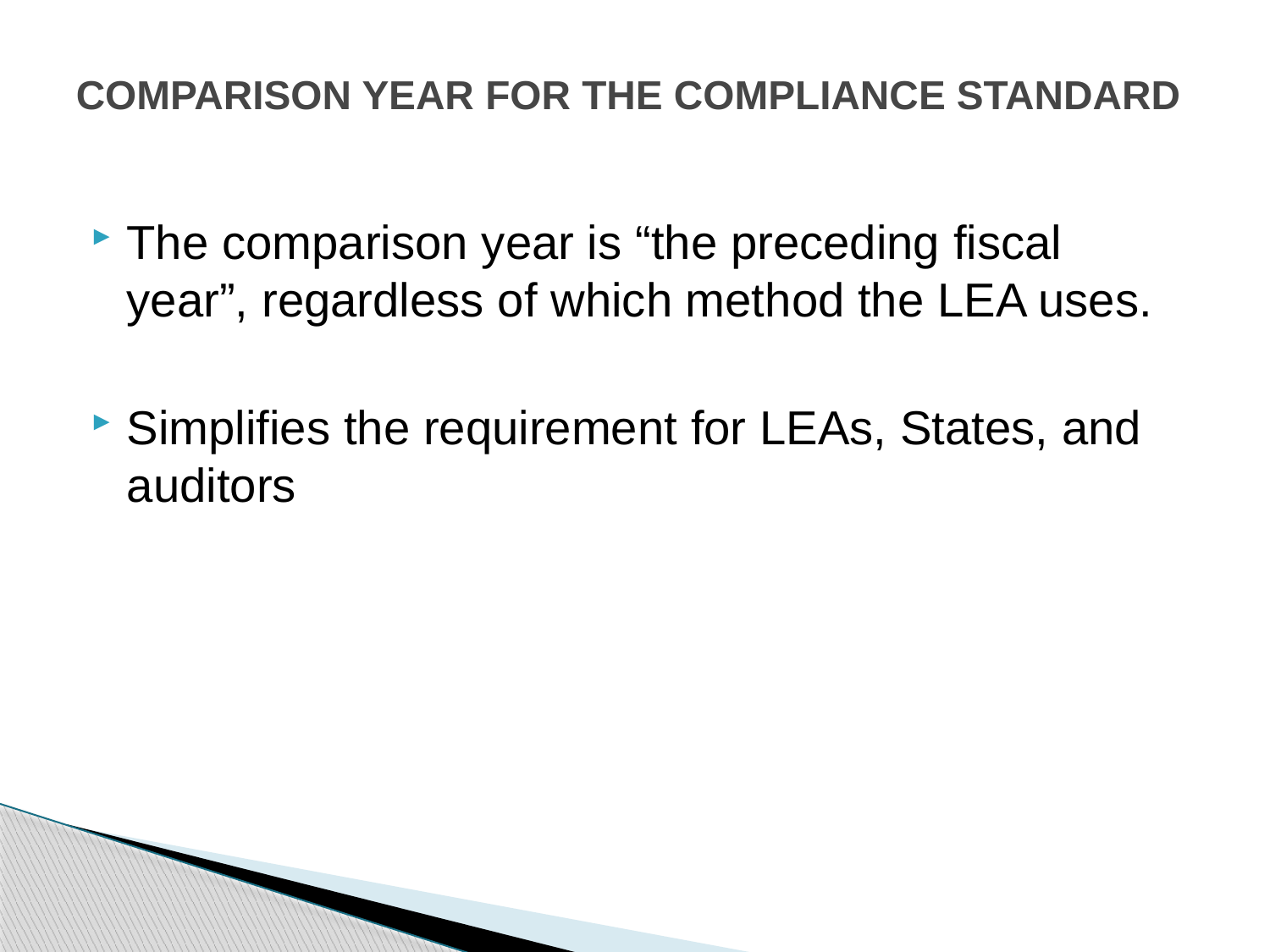

# Comparison Year for the Compliance Standard
The comparison year is “the preceding fiscal year”, regardless of which method the LEA uses.

Simplifies the requirement for LEAs, States, and auditors